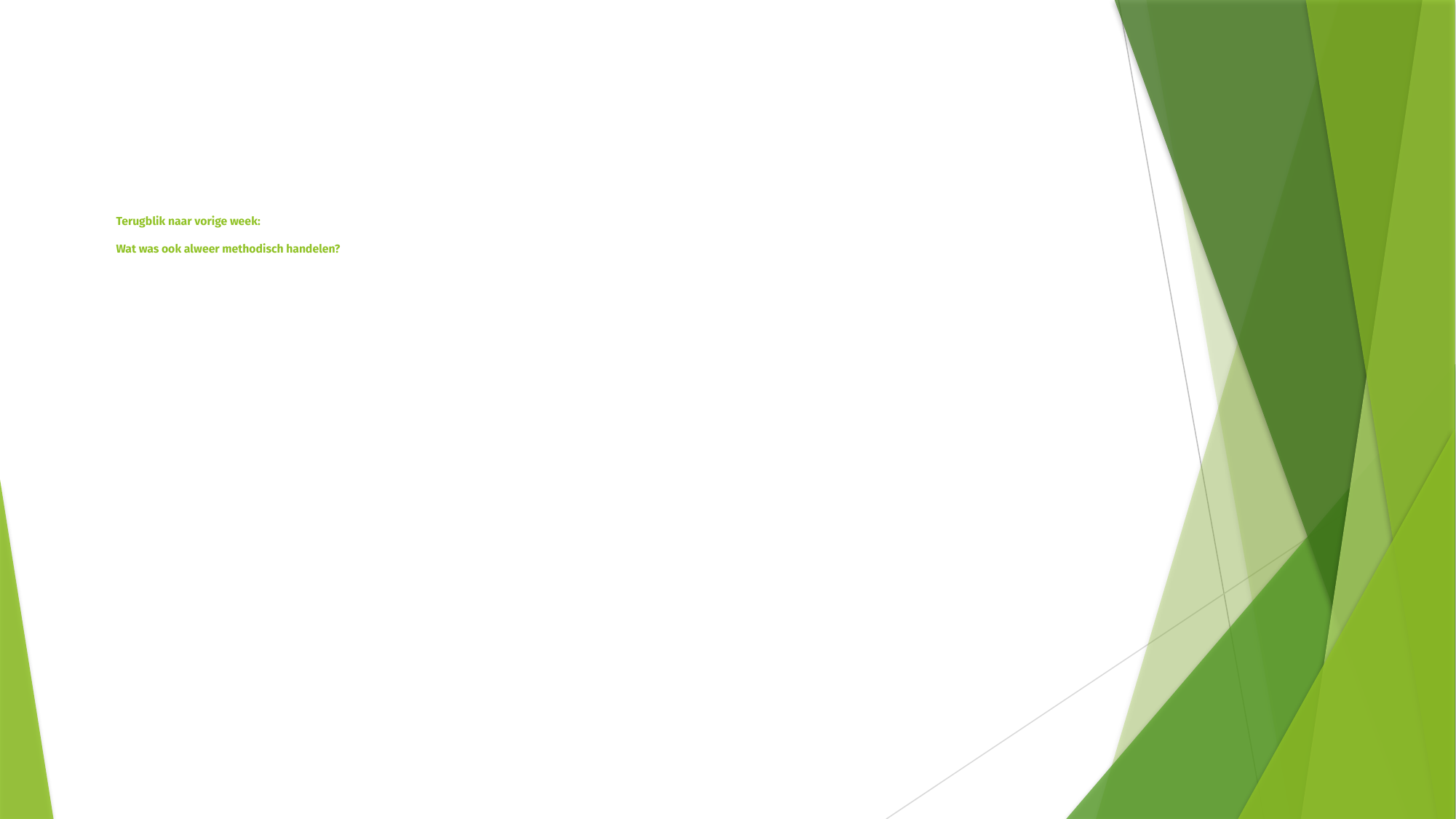

# Terugblik naar vorige week: Wat was ook alweer methodisch handelen?